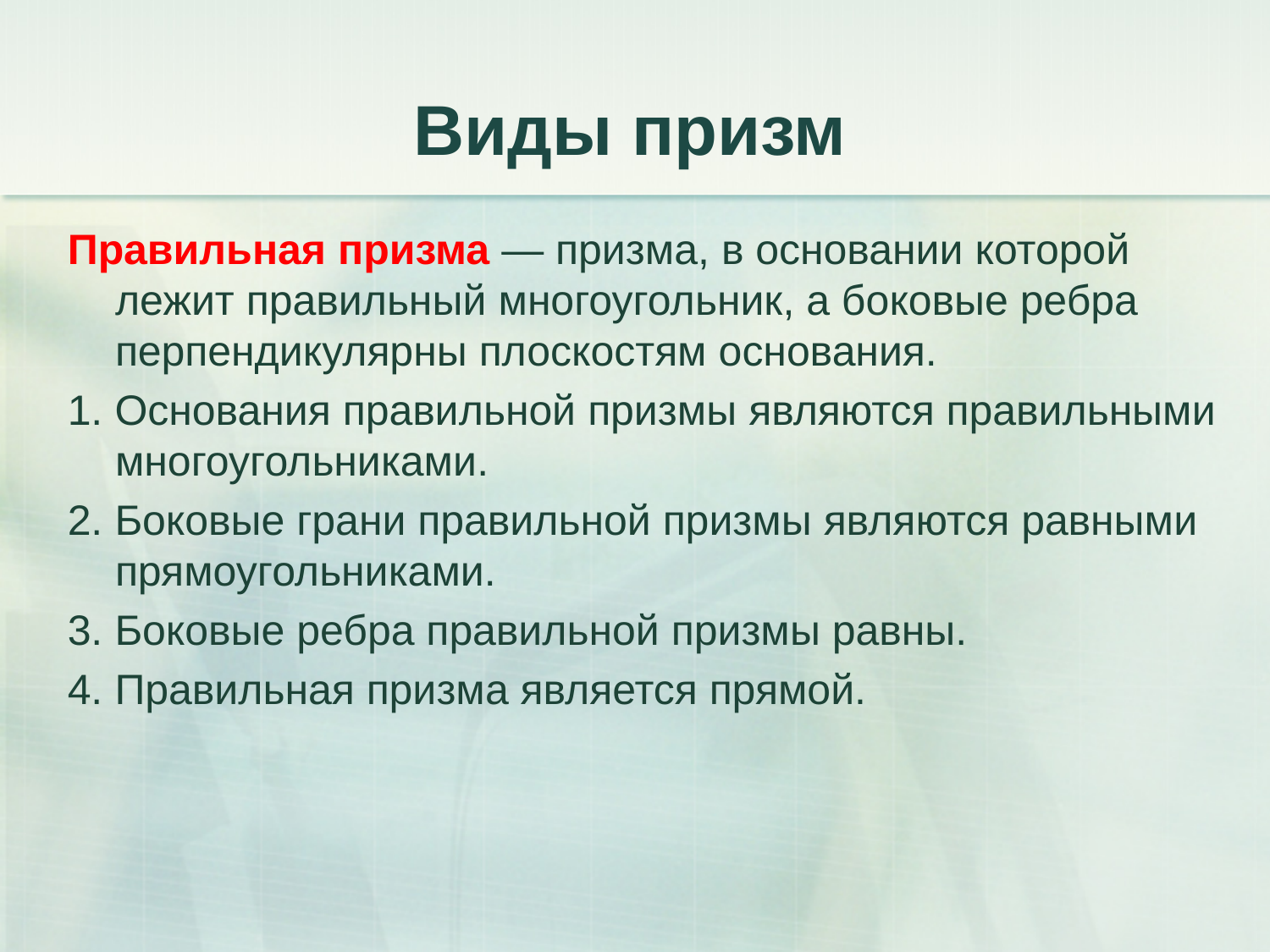

# Виды призм
Правильная призма — призма, в основании которой лежит правильный многоугольник, а боковые ребра перпендикулярны плоскостям основания.
1. Основания правильной призмы являются правильными многоугольниками.
2. Боковые грани правильной призмы являются равными прямоугольниками.
3. Боковые ребра правильной призмы равны.
4. Правильная призма является прямой.